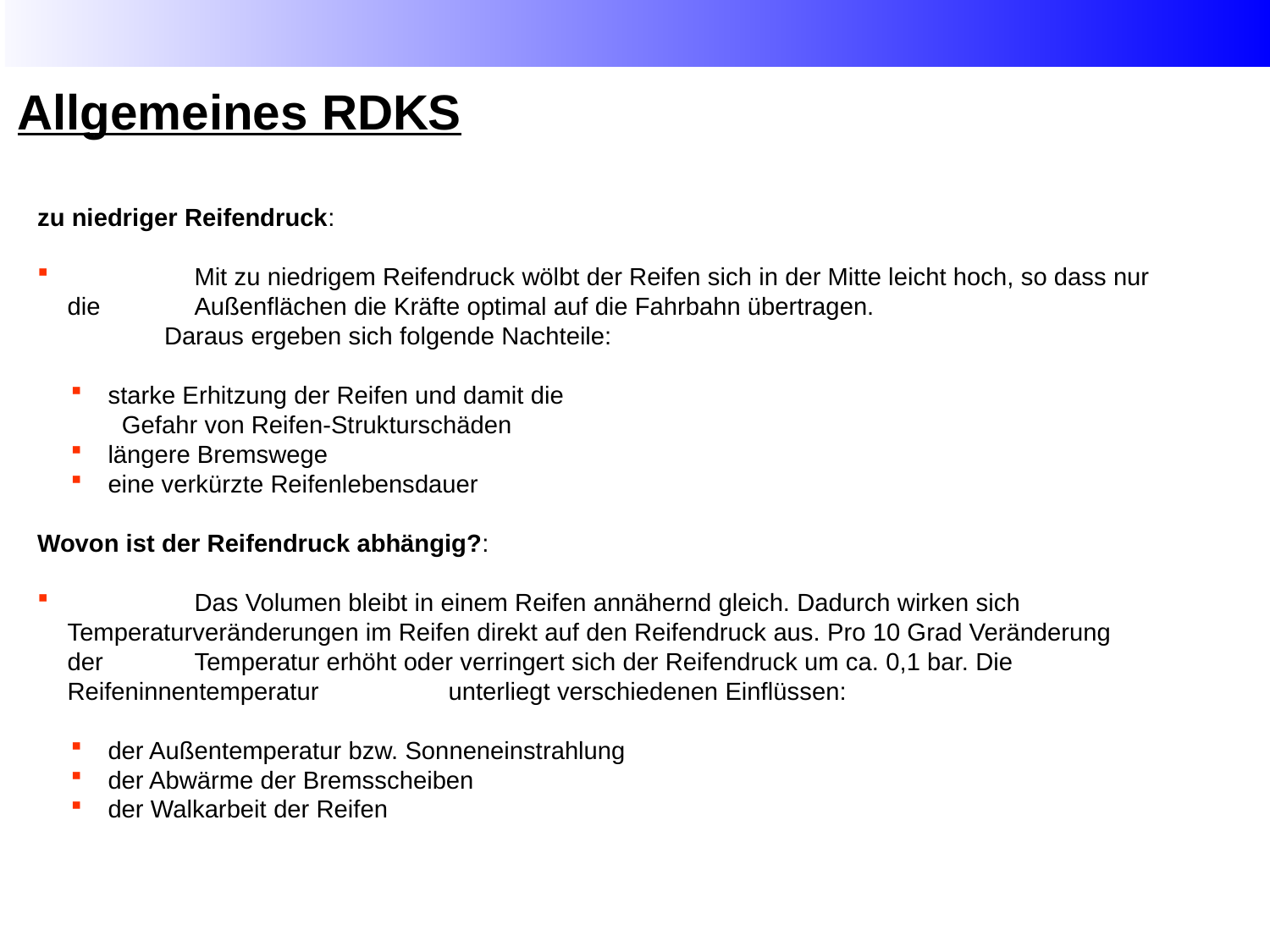

4
# Allgemeines RDKS

zu niedriger Reifendruck:

	Mit zu niedrigem Reifendruck wölbt der Reifen sich in der Mitte leicht hoch, so dass nur die 	Außenflächen die Kräfte optimal auf die Fahrbahn übertragen.
	Daraus ergeben sich folgende Nachteile:

 starke Erhitzung der Reifen und damit die
   Gefahr von Reifen-Strukturschäden
 längere Bremswege
 eine verkürzte Reifenlebensdauer

Wovon ist der Reifendruck abhängig?:

	Das Volumen bleibt in einem Reifen annähernd gleich. Dadurch wirken sich 	Temperaturveränderungen im Reifen direkt auf den Reifendruck aus. Pro 10 Grad Veränderung der 	Temperatur erhöht oder verringert sich der Reifendruck um ca. 0,1 bar. Die Reifeninnentemperatur 	unterliegt verschiedenen Einflüssen:

 der Außentemperatur bzw. Sonneneinstrahlung
 der Abwärme der Bremsscheiben
 der Walkarbeit der Reifen